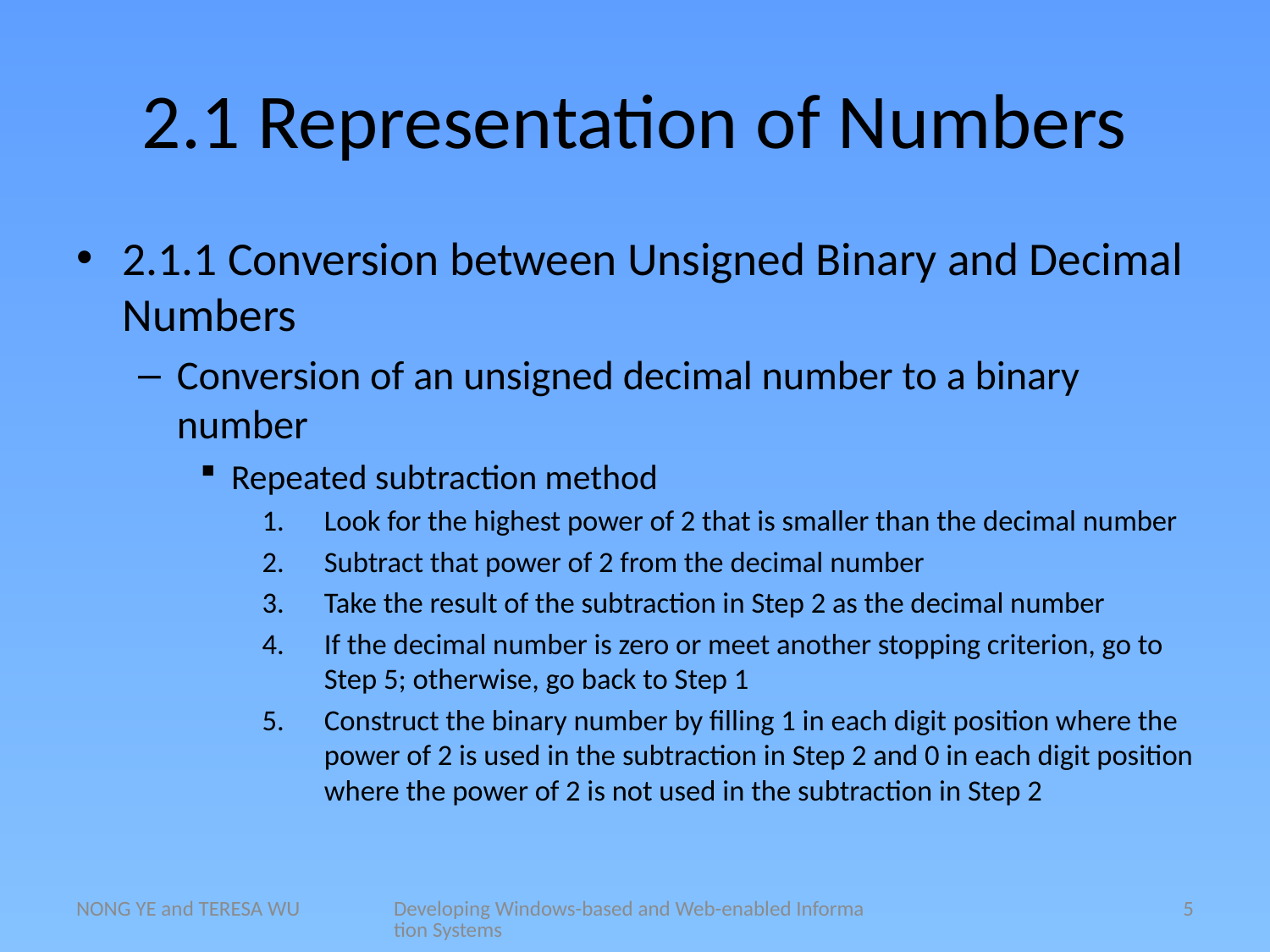

# 2.1 Representation of Numbers
2.1.1 Conversion between Unsigned Binary and Decimal Numbers
Conversion of an unsigned decimal number to a binary number
Repeated subtraction method
Look for the highest power of 2 that is smaller than the decimal number
Subtract that power of 2 from the decimal number
Take the result of the subtraction in Step 2 as the decimal number
If the decimal number is zero or meet another stopping criterion, go to Step 5; otherwise, go back to Step 1
Construct the binary number by filling 1 in each digit position where the power of 2 is used in the subtraction in Step 2 and 0 in each digit position where the power of 2 is not used in the subtraction in Step 2
NONG YE and TERESA WU
Developing Windows-based and Web-enabled Information Systems
5